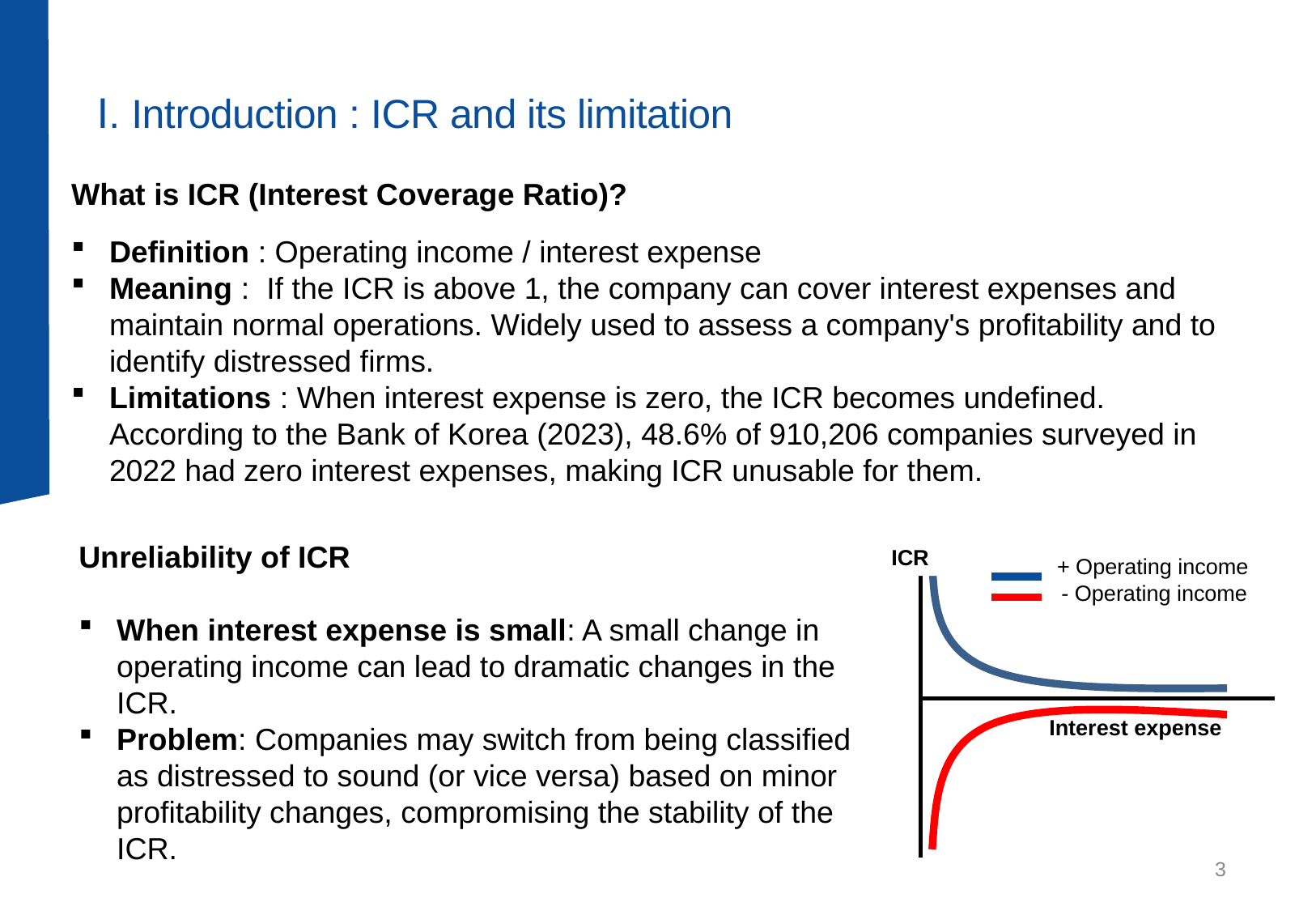

# Ⅰ. Introduction : ICR and its limitation
What is ICR (Interest Coverage Ratio)?

Definition : Operating income / interest expense
Meaning :  If the ICR is above 1, the company can cover interest expenses and maintain normal operations. Widely used to assess a company's profitability and to identify distressed firms.
Limitations : When interest expense is zero, the ICR becomes undefined. According to the Bank of Korea (2023), 48.6% of 910,206 companies surveyed in 2022 had zero interest expenses, making ICR unusable for them.

Unreliability of ICR

When interest expense is small: A small change in operating income can lead to dramatic changes in the ICR.
Problem: Companies may switch from being classified as distressed to sound (or vice versa) based on minor profitability changes, compromising the stability of the ICR.
ICR
+ Operating income

- Operating income

Interest expense
3